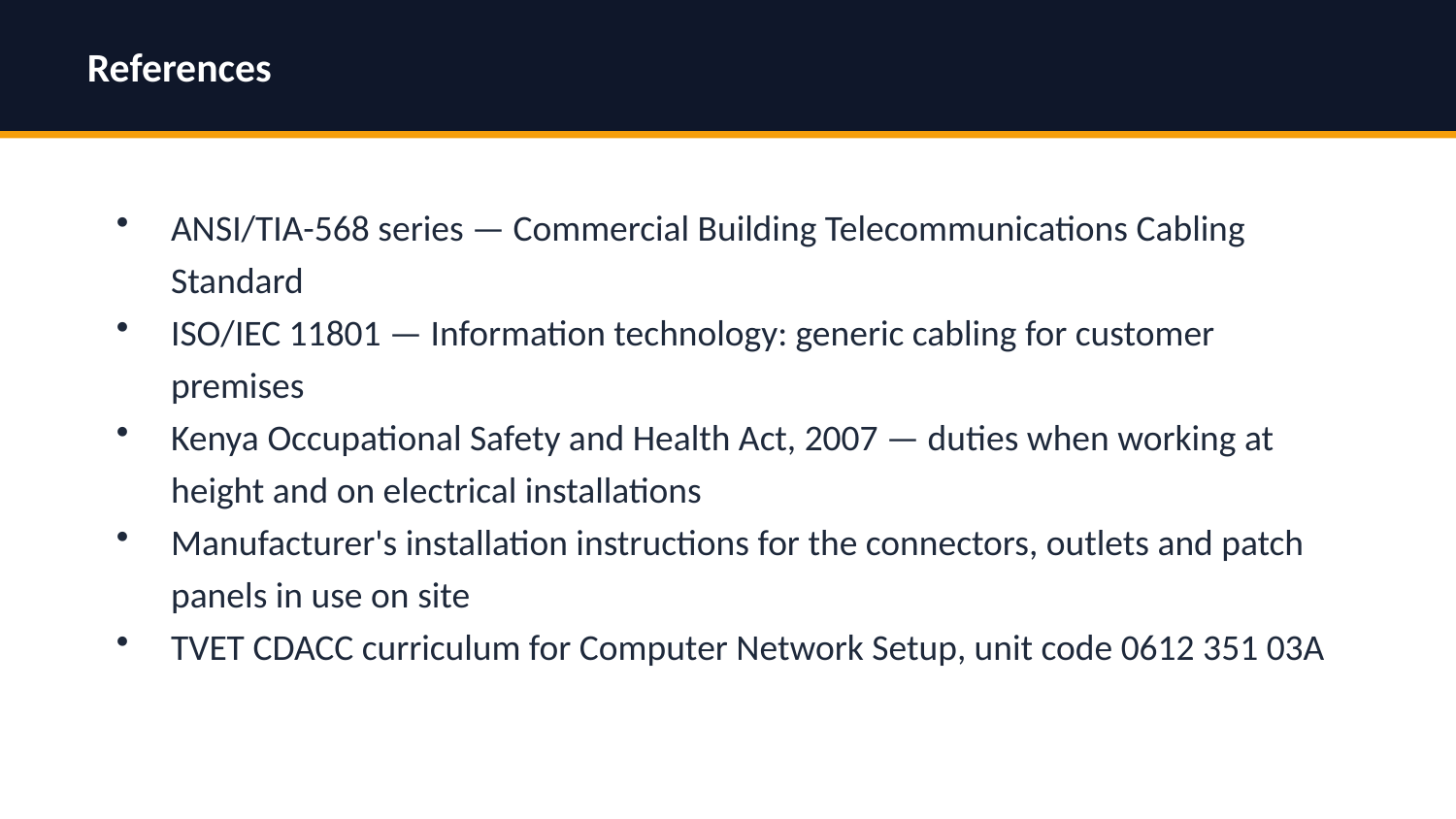

References

ANSI/TIA-568 series — Commercial Building Telecommunications Cabling Standard
ISO/IEC 11801 — Information technology: generic cabling for customer premises
Kenya Occupational Safety and Health Act, 2007 — duties when working at height and on electrical installations
Manufacturer's installation instructions for the connectors, outlets and patch panels in use on site
TVET CDACC curriculum for Computer Network Setup, unit code 0612 351 03A